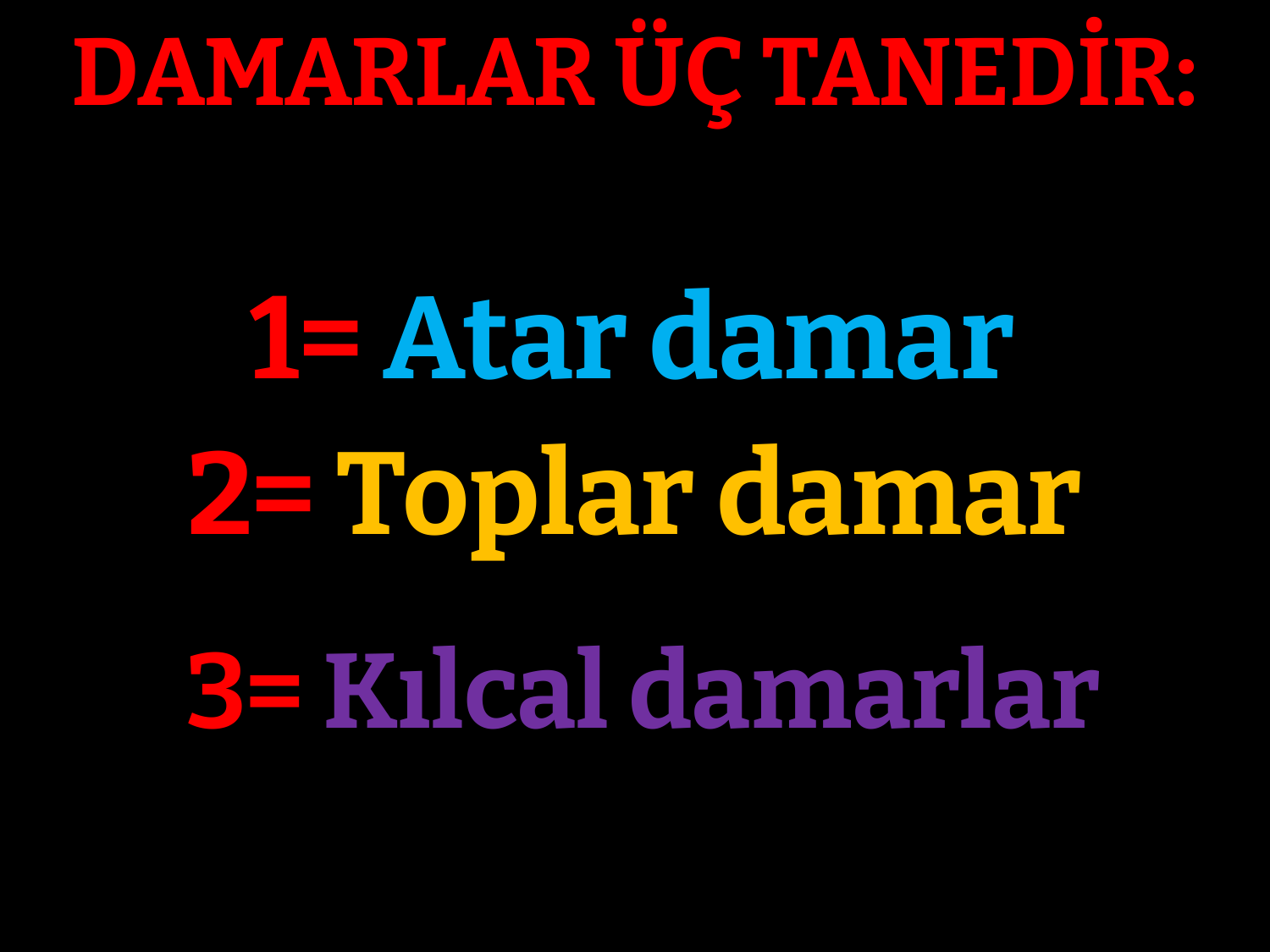

DAMARLAR ÜÇ TANEDİR:
1= Atar damar
#
2= Toplar damar
3= Kılcal damarlar